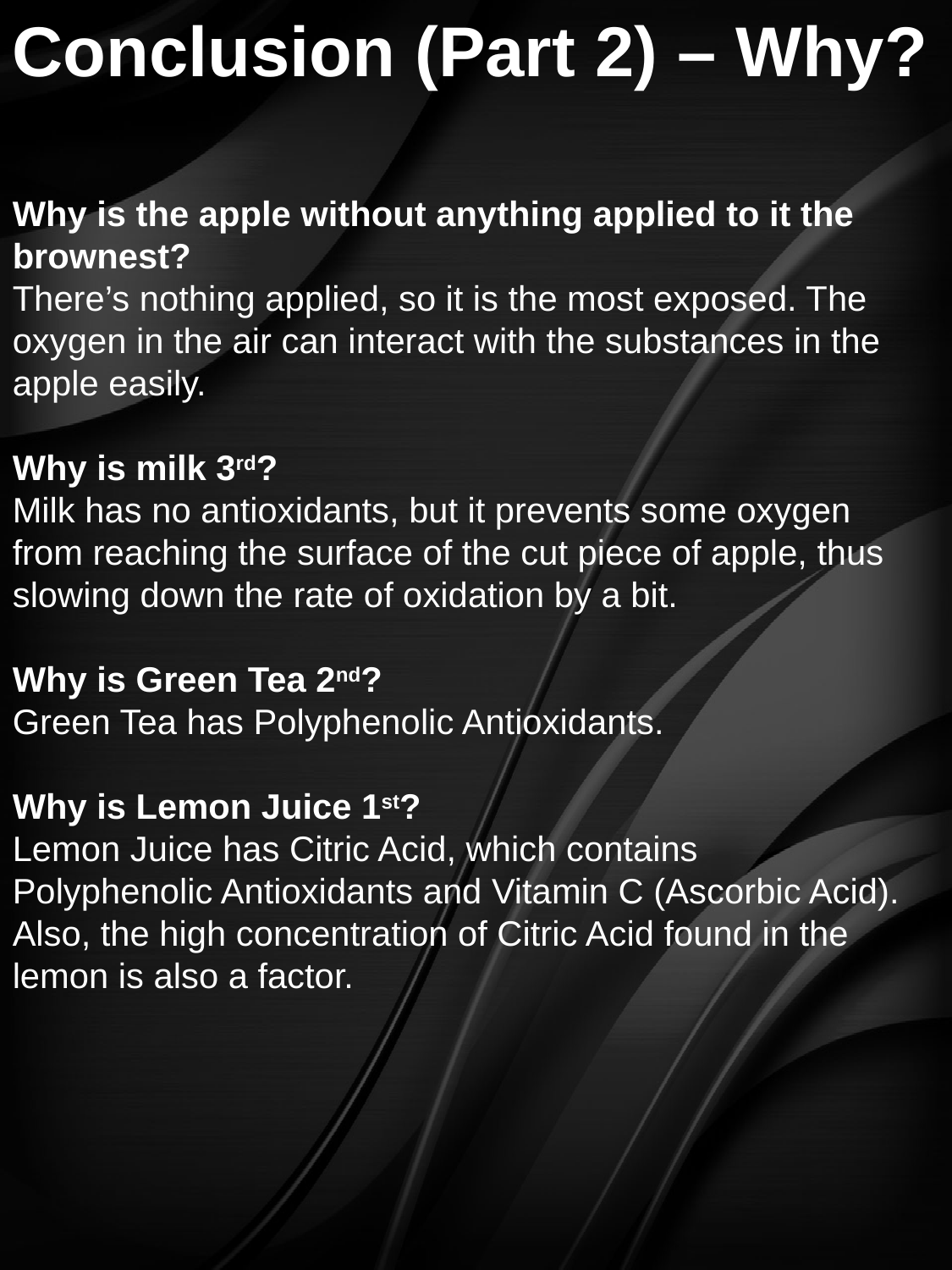

Conclusion (Part 2) – Why?

Why is the apple without anything applied to it the brownest?
There’s nothing applied, so it is the most exposed. The oxygen in the air can interact with the substances in the apple easily.

Why is milk 3rd?
Milk has no antioxidants, but it prevents some oxygen from reaching the surface of the cut piece of apple, thus slowing down the rate of oxidation by a bit.

Why is Green Tea 2nd?
Green Tea has Polyphenolic Antioxidants.

Why is Lemon Juice 1st?
Lemon Juice has Citric Acid, which contains Polyphenolic Antioxidants and Vitamin C (Ascorbic Acid).
Also, the high concentration of Citric Acid found in the lemon is also a factor.